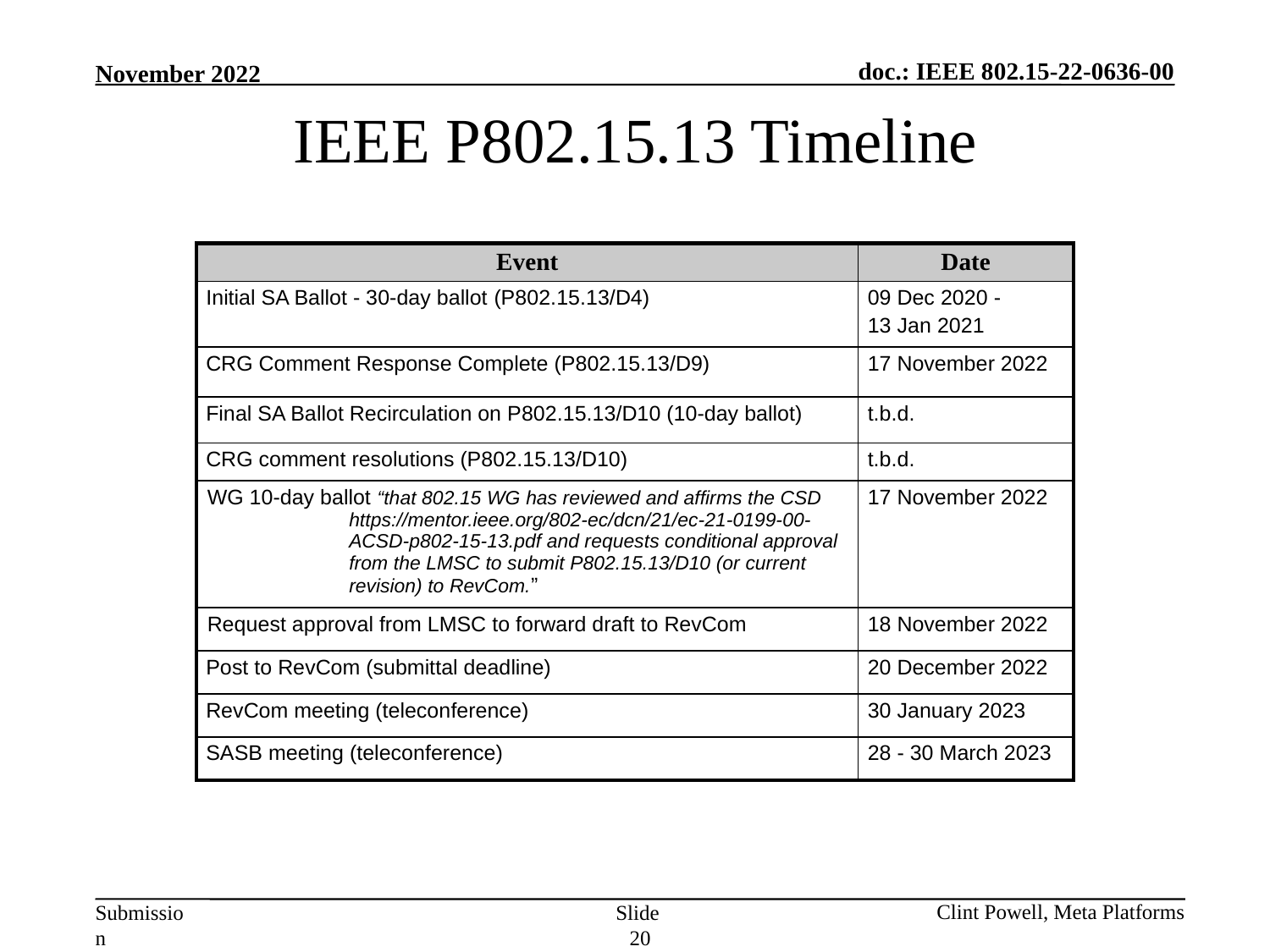

IEEE P802.15.13 Timeline
| Event | Date |
| --- | --- |
| Initial SA Ballot - 30-day ballot (P802.15.13/D4) | 09 Dec 2020 - 13 Jan 2021 |
| CRG Comment Response Complete (P802.15.13/D9) | 17 November 2022 |
| Final SA Ballot Recirculation on P802.15.13/D10 (10-day ballot) | t.b.d. |
| CRG comment resolutions (P802.15.13/D10) | t.b.d. |
| WG 10-day ballot “that 802.15 WG has reviewed and affirms the CSD https://mentor.ieee.org/802-ec/dcn/21/ec-21-0199-00-ACSD-p802-15-13.pdf and requests conditional approval from the LMSC to submit P802.15.13/D10 (or current revision) to RevCom.” | 17 November 2022 |
| Request approval from LMSC to forward draft to RevCom | 18 November 2022 |
| Post to RevCom (submittal deadline) | 20 December 2022 |
| RevCom meeting (teleconference) | 30 January 2023 |
| SASB meeting (teleconference) | 28 - 30 March 2023 |
Slide 20